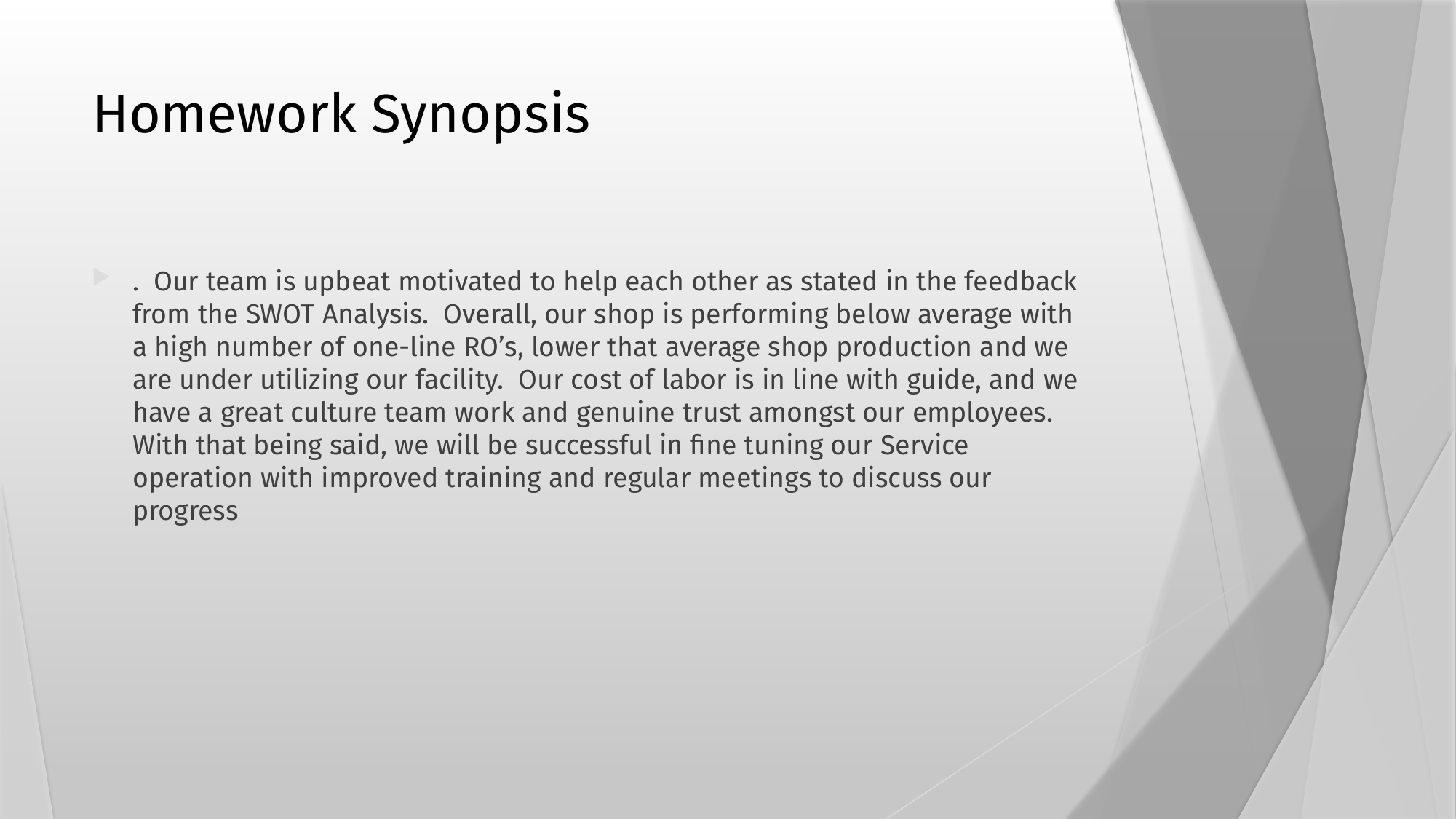

# Homework Synopsis
.  Our team is upbeat motivated to help each other as stated in the feedback from the SWOT Analysis.  Overall, our shop is performing below average with a high number of one-line RO’s, lower that average shop production and we are under utilizing our facility.  Our cost of labor is in line with guide, and we have a great culture team work and genuine trust amongst our employees.  With that being said, we will be successful in fine tuning our Service operation with improved training and regular meetings to discuss our progress